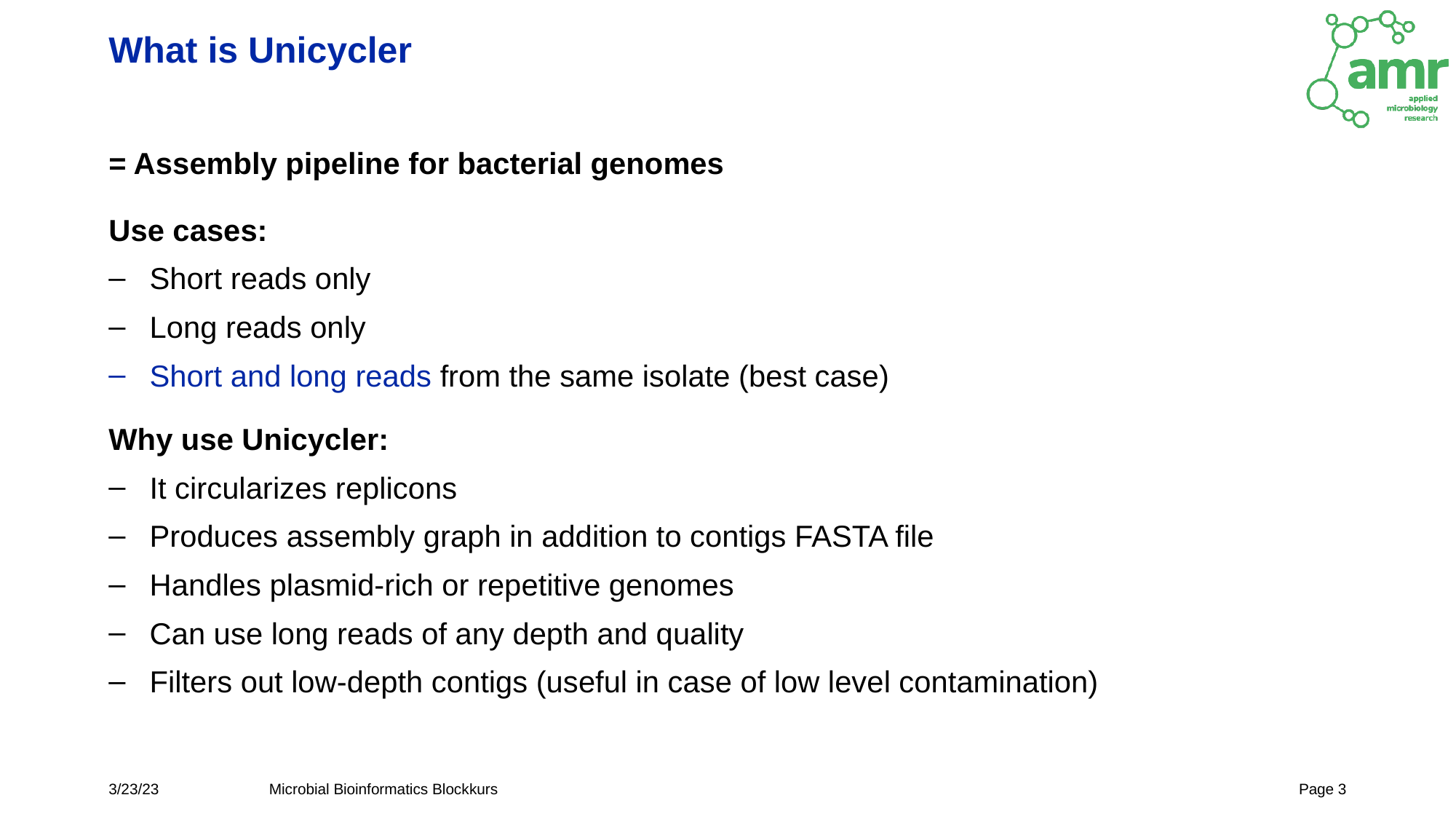

# What is Unicycler
= Assembly pipeline for bacterial genomes
Use cases:
Short reads only
Long reads only
Short and long reads from the same isolate (best case)
Why use Unicycler:
It circularizes replicons
Produces assembly graph in addition to contigs FASTA file
Handles plasmid-rich or repetitive genomes
Can use long reads of any depth and quality
Filters out low-depth contigs (useful in case of low level contamination)

3/23/23
Microbial Bioinformatics Blockkurs
Page 3